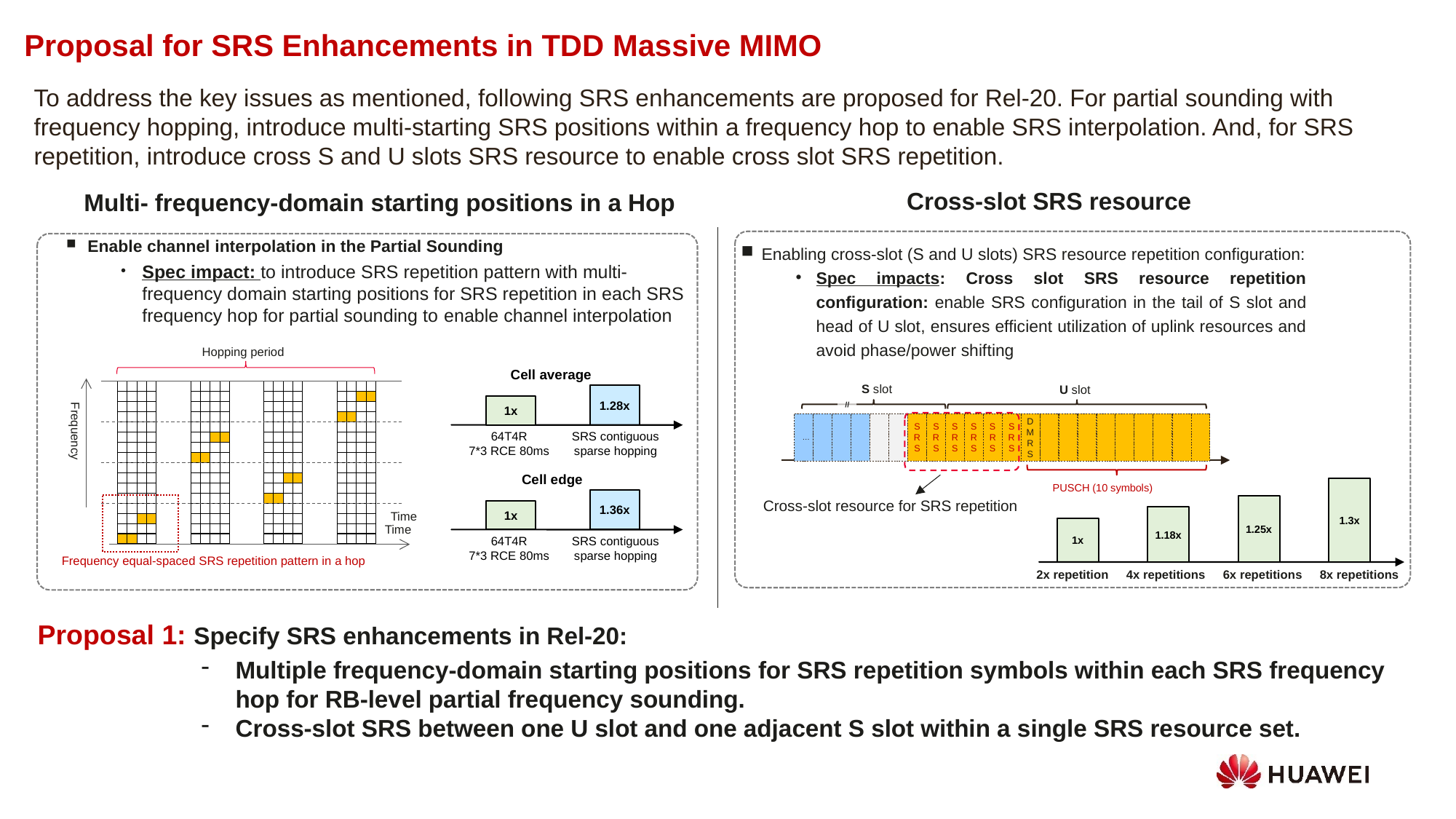

Proposal for SRS Enhancements in TDD Massive MIMO
To address the key issues as mentioned, following SRS enhancements are proposed for Rel-20. For partial sounding with frequency hopping, introduce multi-starting SRS positions within a frequency hop to enable SRS interpolation. And, for SRS repetition, introduce cross S and U slots SRS resource to enable cross slot SRS repetition.
Cross-slot SRS resource
Multi- frequency-domain starting positions in a Hop
Enable channel interpolation in the Partial Sounding
Spec impact: to introduce SRS repetition pattern with multi-frequency domain starting positions for SRS repetition in each SRS frequency hop for partial sounding to enable channel interpolation

Enabling cross-slot (S and U slots) SRS resource repetition configuration:
Spec impacts: Cross slot SRS resource repetition configuration: enable SRS configuration in the tail of S slot and head of U slot, ensures efficient utilization of uplink resources and avoid phase/power shifting

Hopping period

1.28x
1x

64T4R
7*3 RCE 80ms
SRS contiguous sparse hopping
Cell average

S slot
U slot
…

SRS
SRS
SRS
SRS
SRS
SRS
DMRS

PUSCH (10 symbols)

//

Cross-slot resource for SRS repetition
Frequency

1.36x
1x

64T4R
7*3 RCE 80ms
SRS contiguous sparse hopping
Cell edge
1.3x

1.25x
Time
1.18x
Time
1x
Frequency equal-spaced SRS repetition pattern in a hop
2x repetition
4x repetitions
6x repetitions
8x repetitions

Proposal 1: Specify SRS enhancements in Rel-20:
Multiple frequency-domain starting positions for SRS repetition symbols within each SRS frequency hop for RB-level partial frequency sounding.
Cross-slot SRS between one U slot and one adjacent S slot within a single SRS resource set.